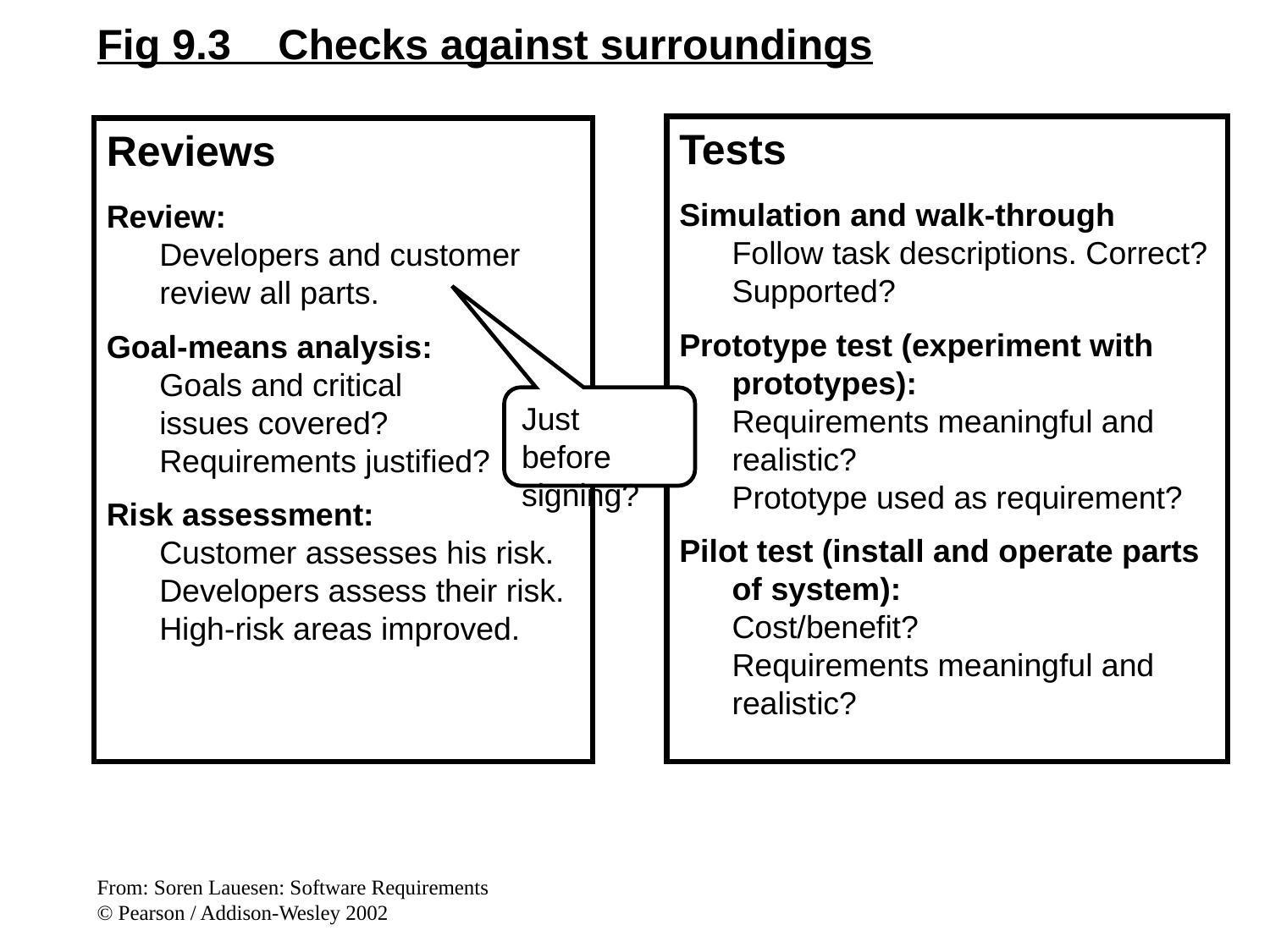

Fig 9.3    Checks against surroundings
Tests
Simulation and walk-through
	Follow task descriptions. Correct? Supported?
Prototype test (experiment with prototypes):
	Requirements meaningful and realistic?
	Prototype used as requirement?
Pilot test (install and operate parts of system):
	Cost/benefit?
	Requirements meaningful and realistic?
Reviews
Review:
	Developers and customer review all parts.
Goal-means analysis:
	Goals and critical
	issues covered?
	Requirements justified?
Risk assessment:
	Customer assesses his risk.
	Developers assess their risk.
	High-risk areas improved.
Just before
signing?
From: Soren Lauesen: Software Requirements
© Pearson / Addison-Wesley 2002